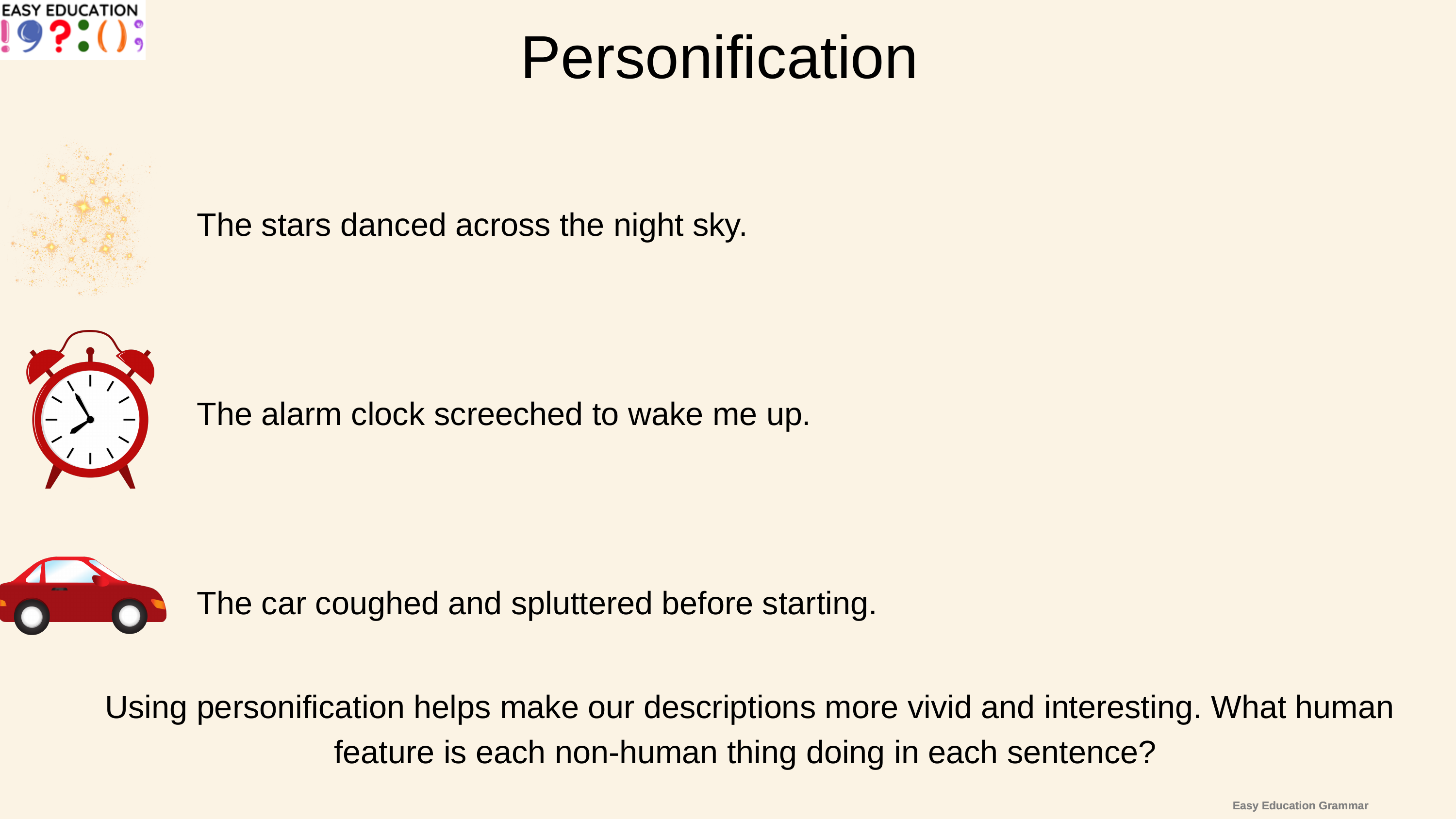

Personification

The stars danced across the night sky.

The alarm clock screeched to wake me up.

The car coughed and spluttered before starting.
Using personification helps make our descriptions more vivid and interesting. What human feature is each non-human thing doing in each sentence?